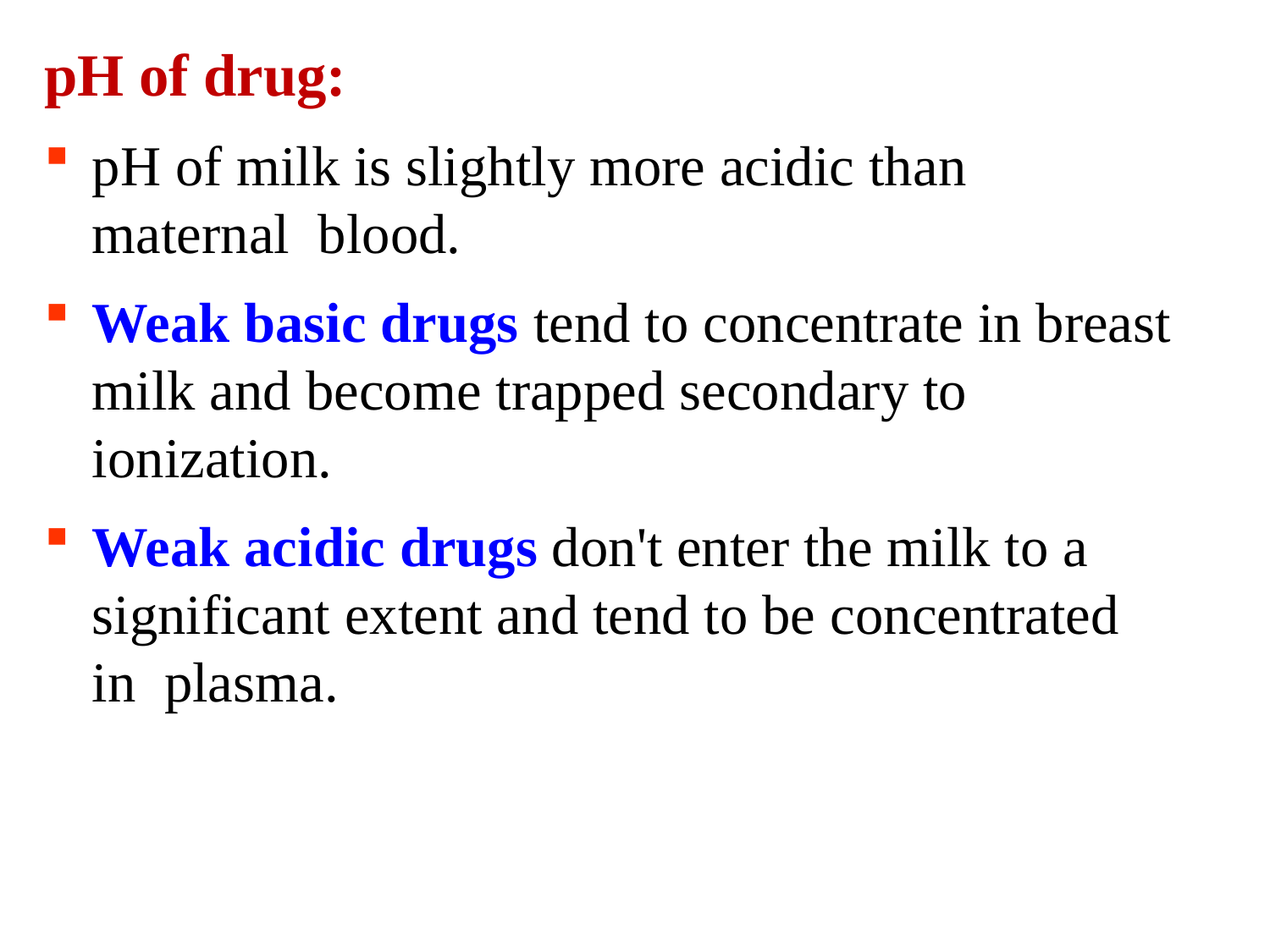

# pH of drug:
pH of milk is slightly more acidic than maternal  blood.
Weak basic drugs tend to concentrate in breast  milk and become trapped secondary to ionization.
Weak acidic drugs don't enter the milk to a  significant extent and tend to be concentrated in  plasma.